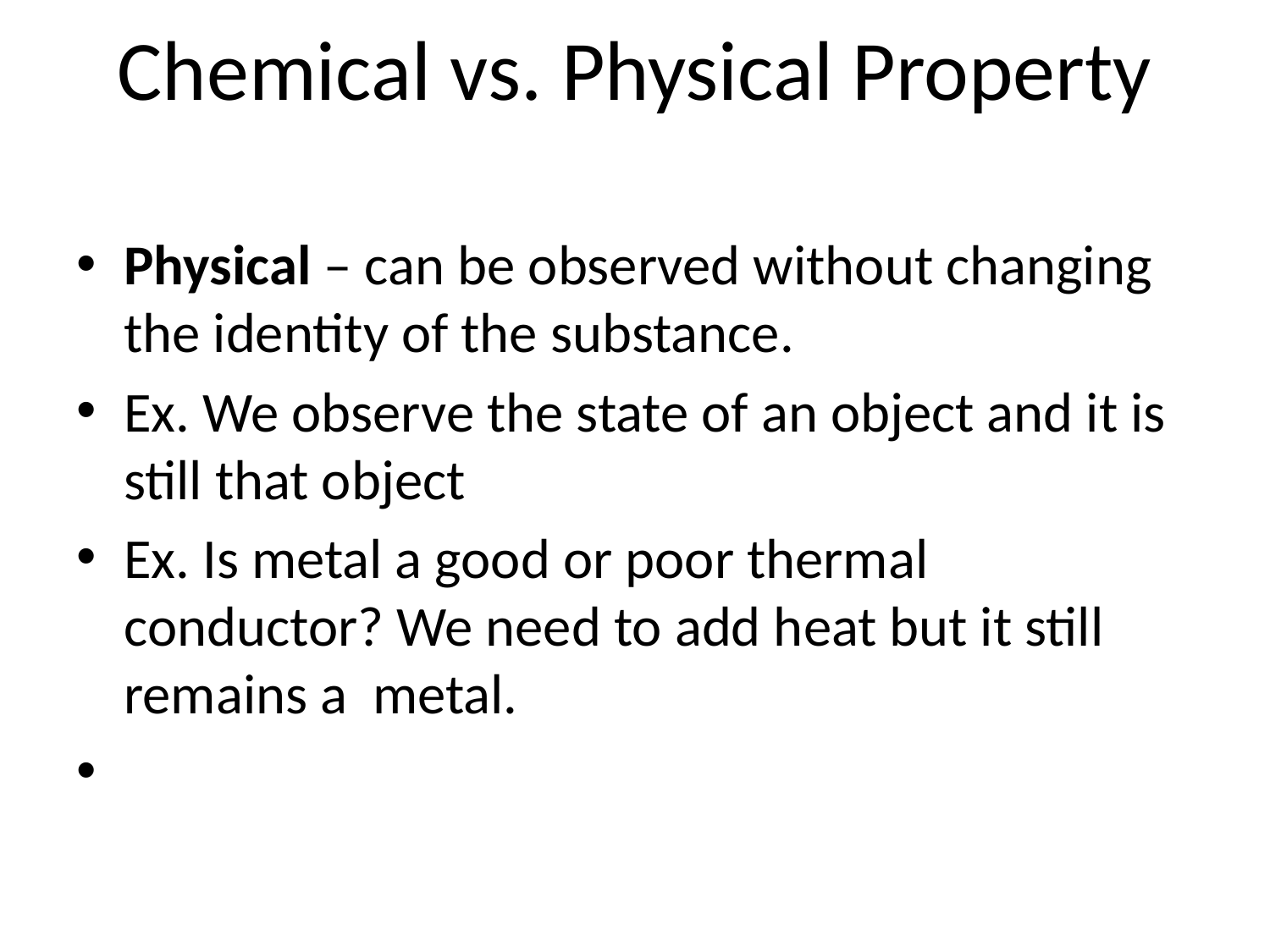

# Chemical vs. Physical Property
Physical – can be observed without changing the identity of the substance.
Ex. We observe the state of an object and it is still that object
Ex. Is metal a good or poor thermal conductor? We need to add heat but it still remains a  metal.